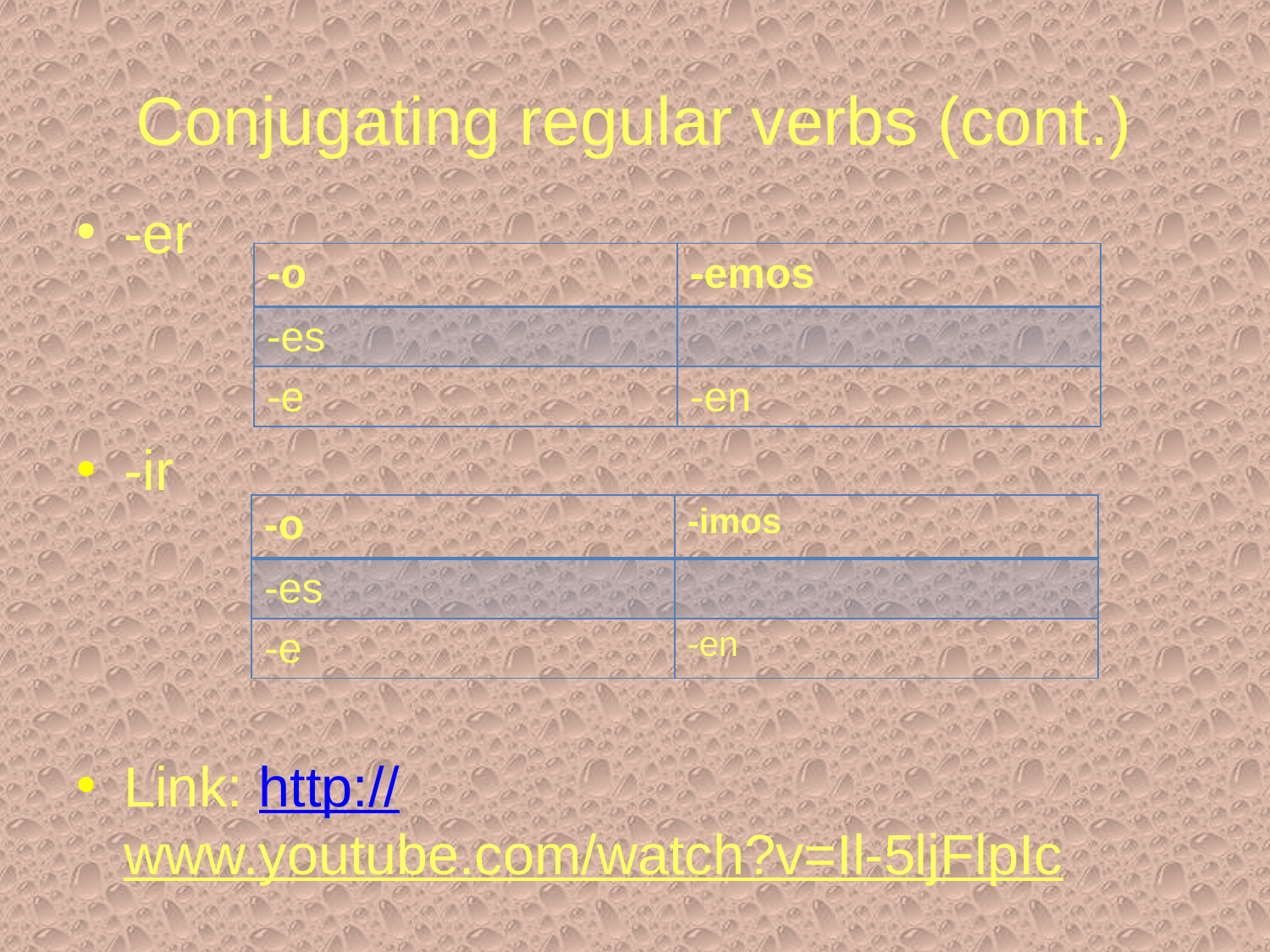

# Conjugating regular verbs (cont.)
-er

-ir

Link: http://www.youtube.com/watch?v=Il-5ljFlpIc

| -o | -emos |
| --- | --- |
| -es |  |
| -e | -en |
| -o | -imos |
| --- | --- |
| -es |  |
| -e | -en |